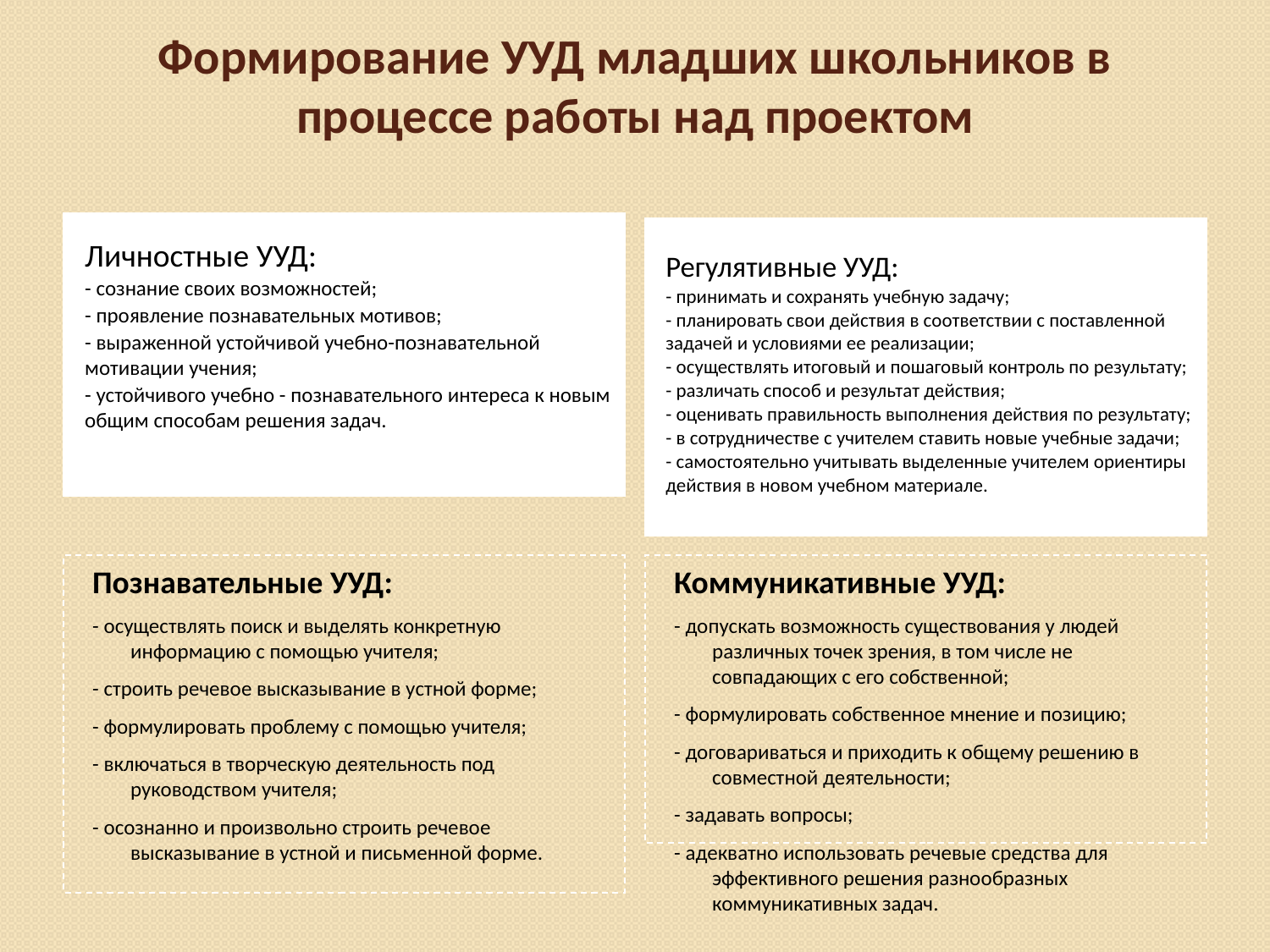

# Формирование УУД младших школьников в процессе работы над проектом
Личностные УУД:
- сознание своих возможностей;
- проявление познавательных мотивов;
- выраженной устойчивой учебно-познавательной         мотивации учения;
- устойчивого учебно - познавательного интереса к новым общим способам решения задач.

Регулятивные УУД:
- принимать и сохранять учебную задачу;
- планировать свои действия в соответствии с поставленной задачей и условиями ее реализации;
- осуществлять итоговый и пошаговый контроль по результату;
- различать способ и результат действия;
- оценивать правильность выполнения действия по результату;
- в сотрудничестве с учителем ставить новые учебные задачи;
- самостоятельно учитывать выделенные учителем ориентиры действия в новом учебном материале.

Коммуникативные УУД:
- допускать возможность существования у людей различных точек зрения, в том числе не совпадающих с его собственной;
- формулировать собственное мнение и позицию;
- договариваться и приходить к общему решению в совместной деятельности;
- задавать вопросы;
- адекватно использовать речевые средства для эффективного решения разнообразных коммуникативных задач.

Познавательные УУД:
- осуществлять поиск и выделять конкретную информацию с помощью учителя;
- строить речевое высказывание в устной форме;
- формулировать проблему с помощью учителя;
- включаться в творческую деятельность под руководством учителя;
- осознанно и произвольно строить речевое высказывание в устной и письменной форме.